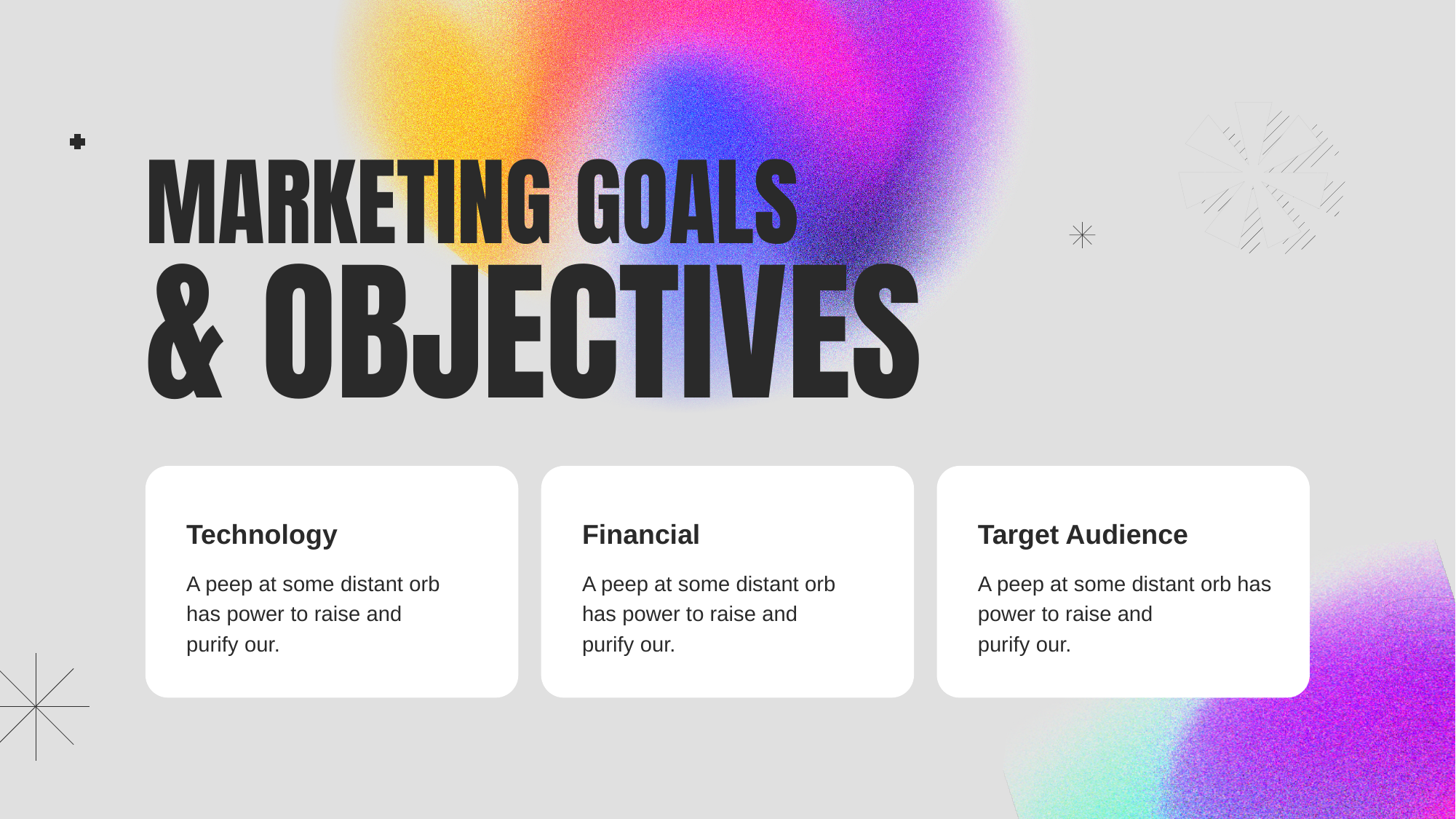

# MARKETING GOALS & OBJECTIVES

Technology
A peep at some distant orb
has power to raise and
purify our.
Financial
A peep at some distant orb
has power to raise and
purify our.
Target Audience
A peep at some distant orb has power to raise and
purify our.